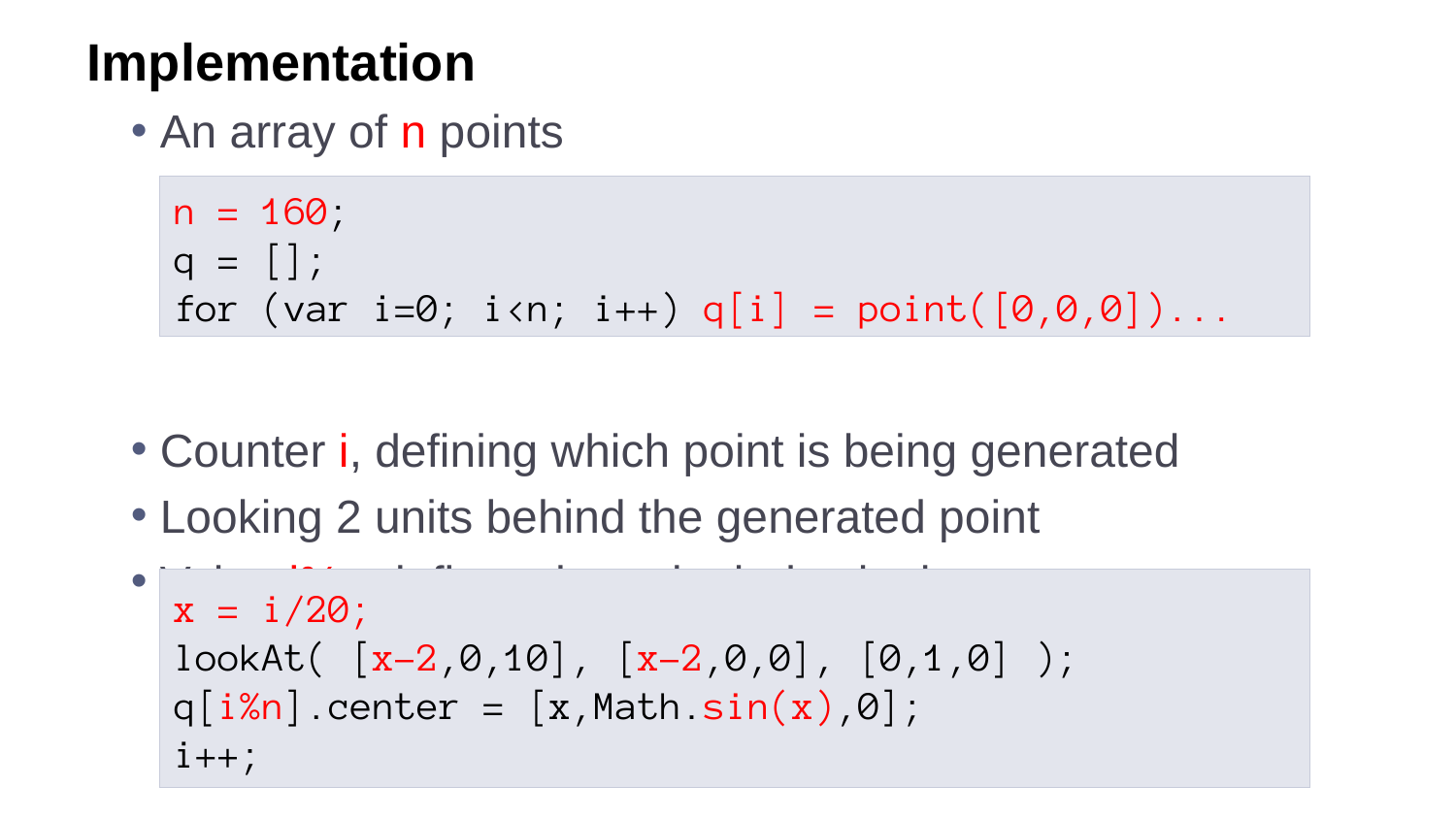

Implementation
An array of n points

Counter i, defining which point is being generated
Looking 2 units behind the generated point
Value i%n defines the point index in the array
n = 160;
q = [];
for (var i=0; i<n; i++) q[i] = point([0,0,0])...
x = i/20;
lookAt( [x-2,0,10], [x-2,0,0], [0,1,0] );
q[i%n].center = [x,Math.sin(x),0];
i++;